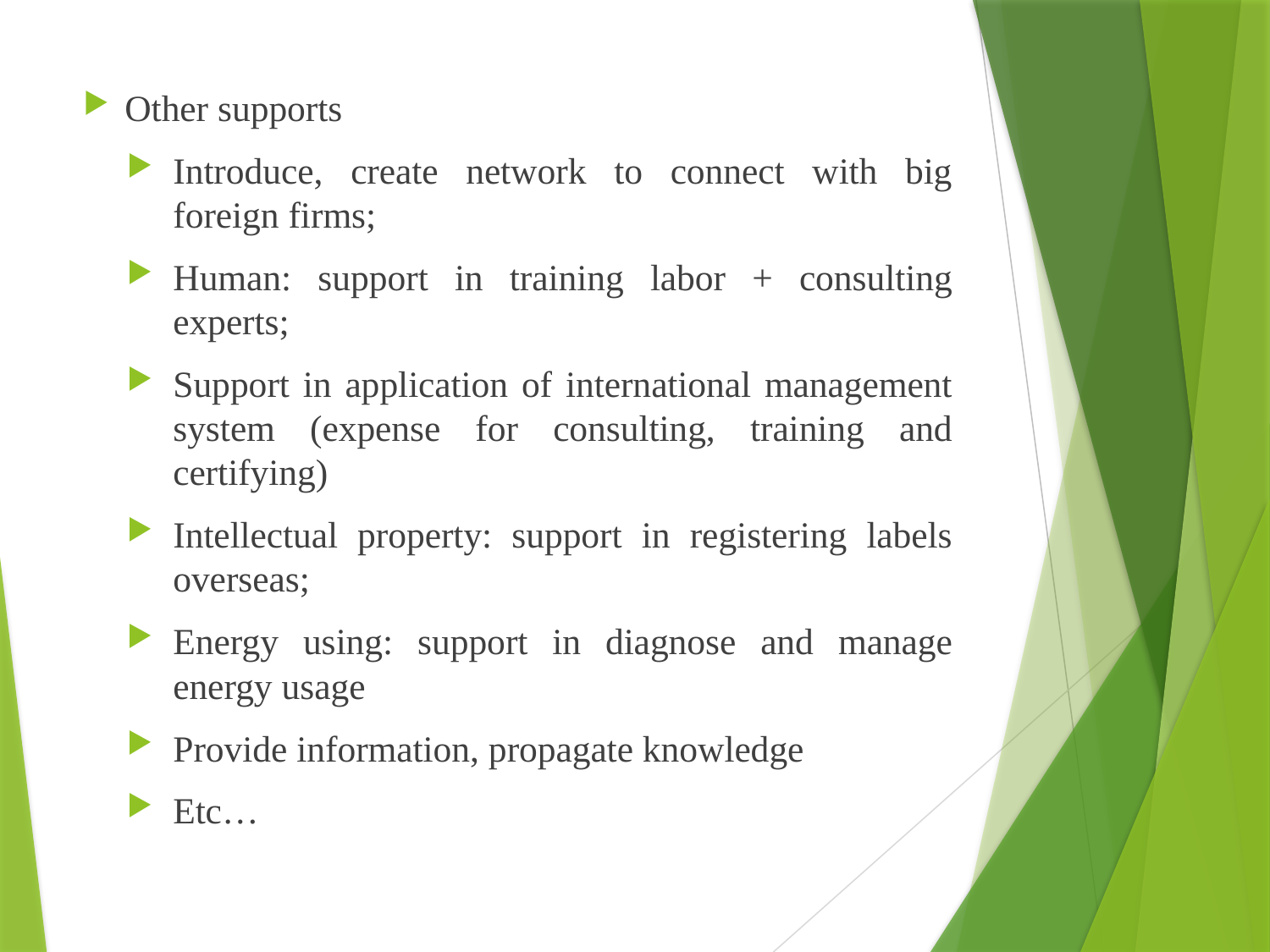

Other supports
Introduce, create network to connect with big foreign firms;
Human: support in training labor + consulting experts;
Support in application of international management system (expense for consulting, training and certifying)
Intellectual property: support in registering labels overseas;
Energy using: support in diagnose and manage energy usage
Provide information, propagate knowledge
Etc…